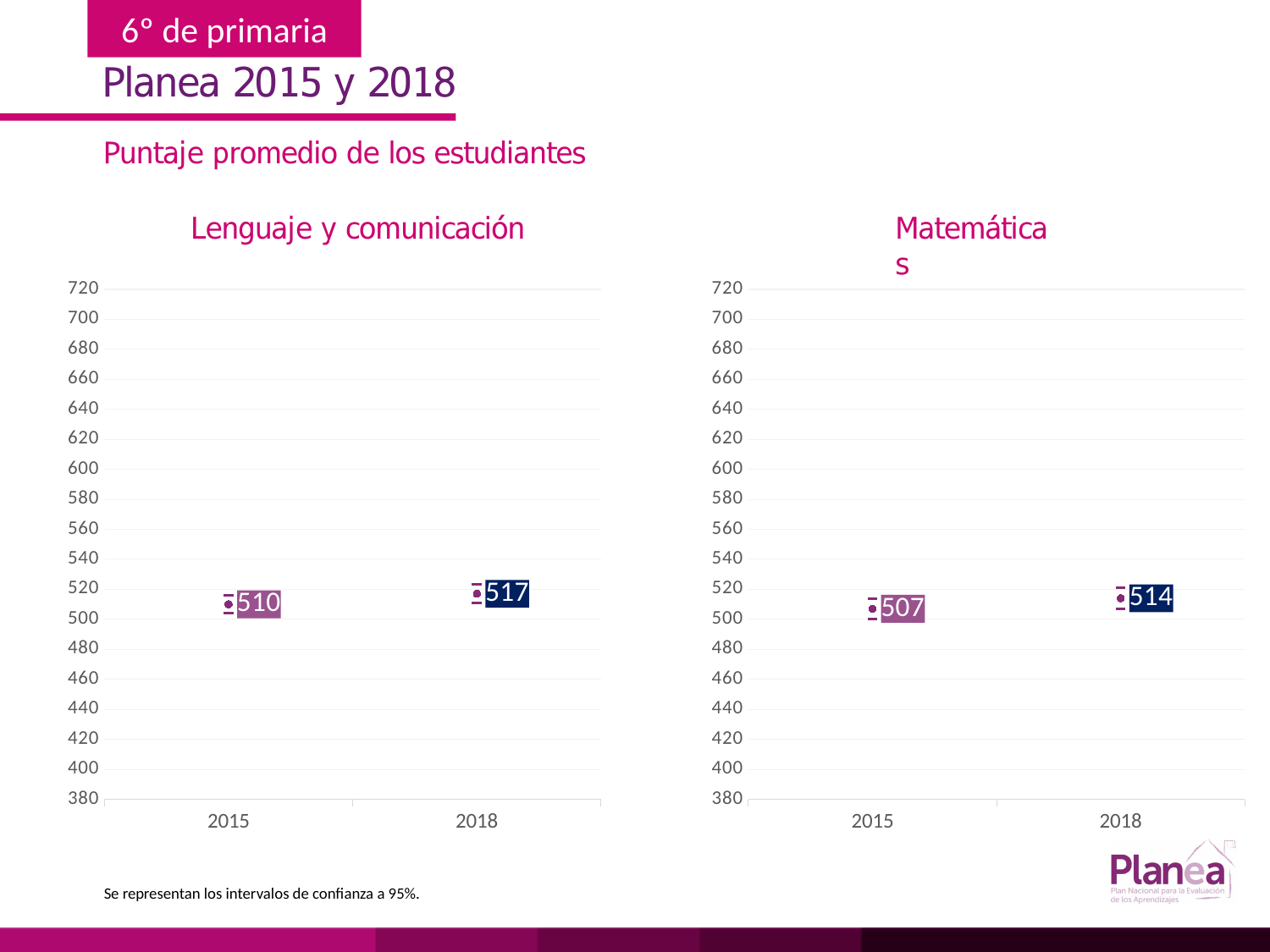

Planea 2015 y 2018

Puntaje promedio de los estudiantes
Matemáticas
Lenguaje y comunicación

### Chart

| Category |  |  |  |
|---|---|---|---|
| 2015 | 504.03 | 515.97 | 510.0 |
| 2018 | 510.831 | 523.169 | 517.0 |

### Chart

| Category |  |  |  |
|---|---|---|---|
| 2015 | 500.433 | 513.567 | 507.0 |
| 2018 | 506.836 | 521.164 | 514.0 |
Se representan los intervalos de confianza a 95%.